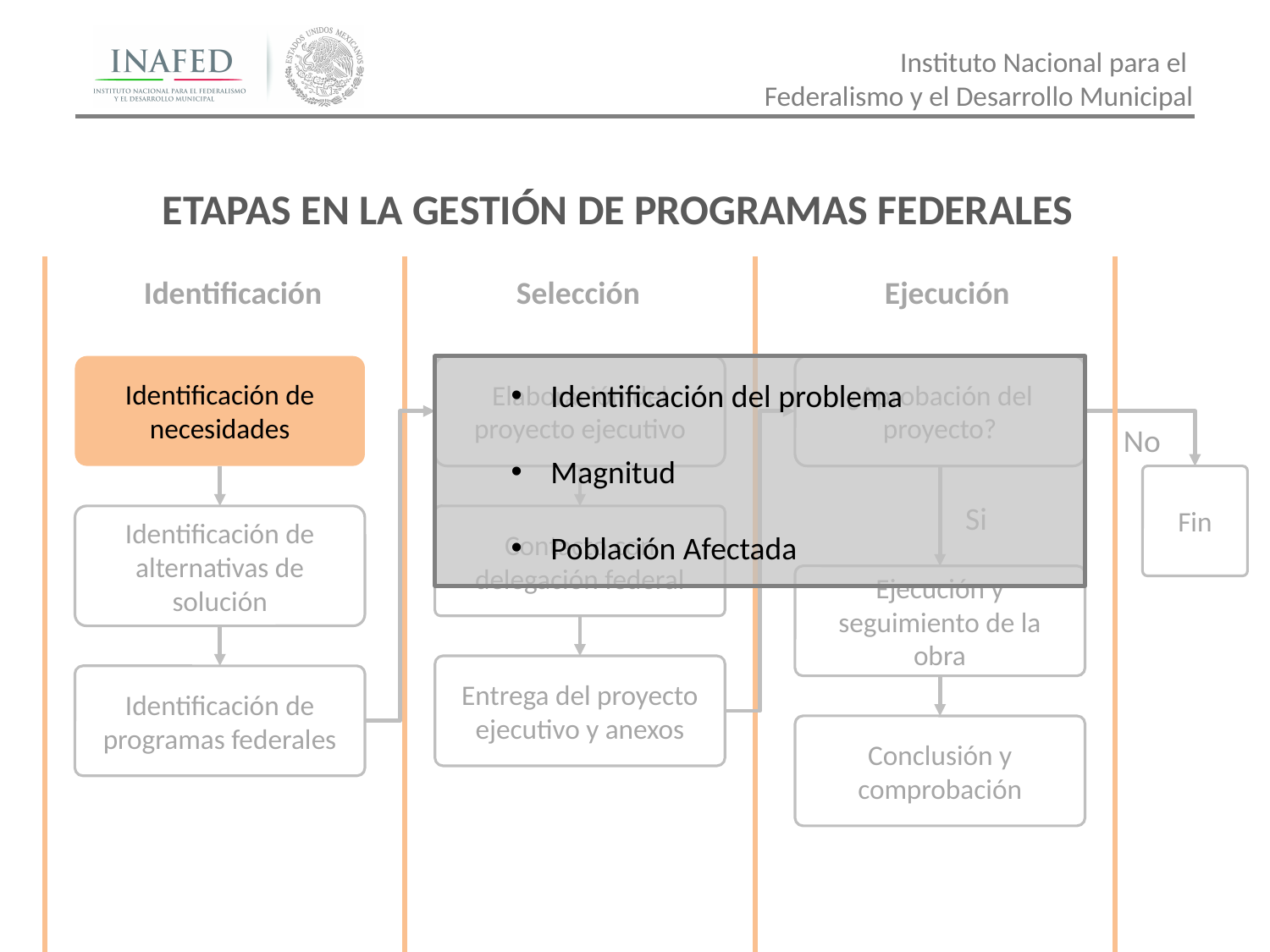

ETAPAS EN LA GESTIÓN DE PROGRAMAS FEDERALES

            Identificación                           Selección                                  Ejecución
Identificación de necesidades
Identificación del problema

Magnitud

Población Afectada
Elaboración del proyecto ejecutivo
¿Aprobación del proyecto?
No
Fin
Si
Identificación de alternativas de solución
Contacto con delegación federal
Ejecución y seguimiento de la obra
Entrega del proyecto ejecutivo y anexos
Identificación de programas federales
Conclusión y comprobación